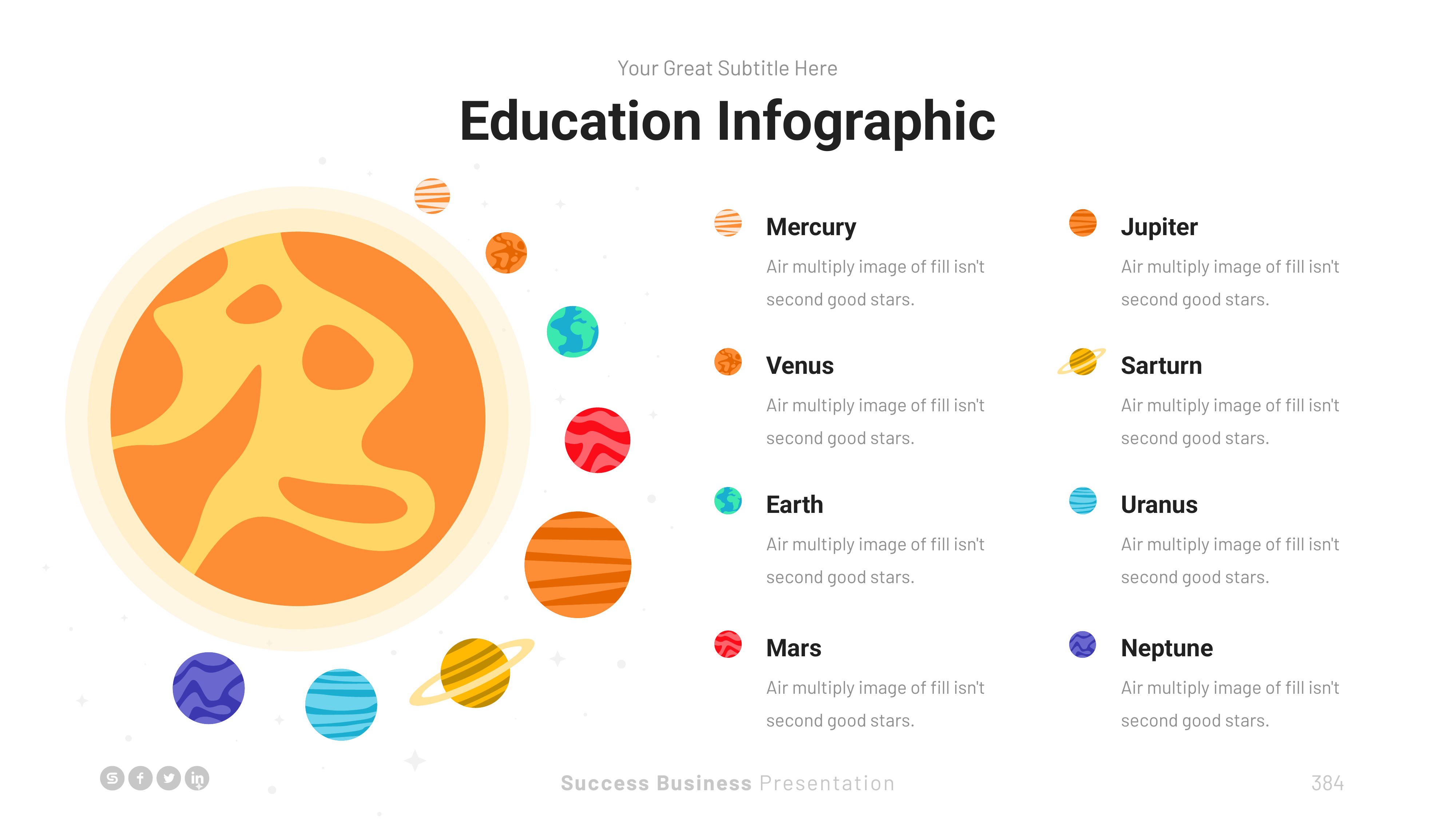

Your Great Subtitle Here
Education Infographic

Mercury
Air multiply image of fill isn't second good stars.
Jupiter
Air multiply image of fill isn't second good stars.

Venus
Air multiply image of fill isn't second good stars.
Sarturn
Air multiply image of fill isn't second good stars.

Earth
Air multiply image of fill isn't second good stars.
Uranus
Air multiply image of fill isn't second good stars.

Mars
Air multiply image of fill isn't second good stars.
Neptune
Air multiply image of fill isn't second good stars.